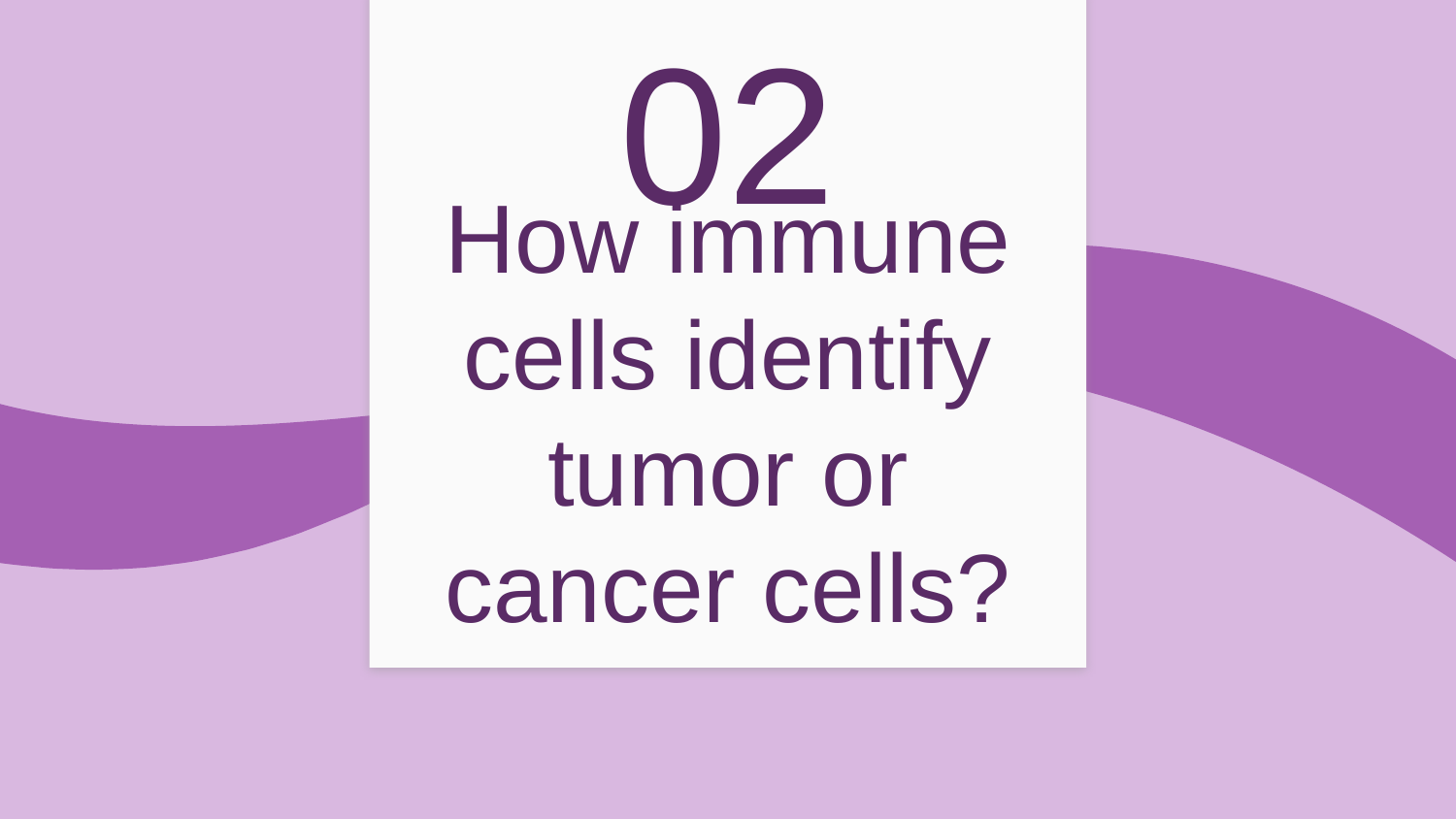

02
# How immune cells identify tumor or cancer cells?